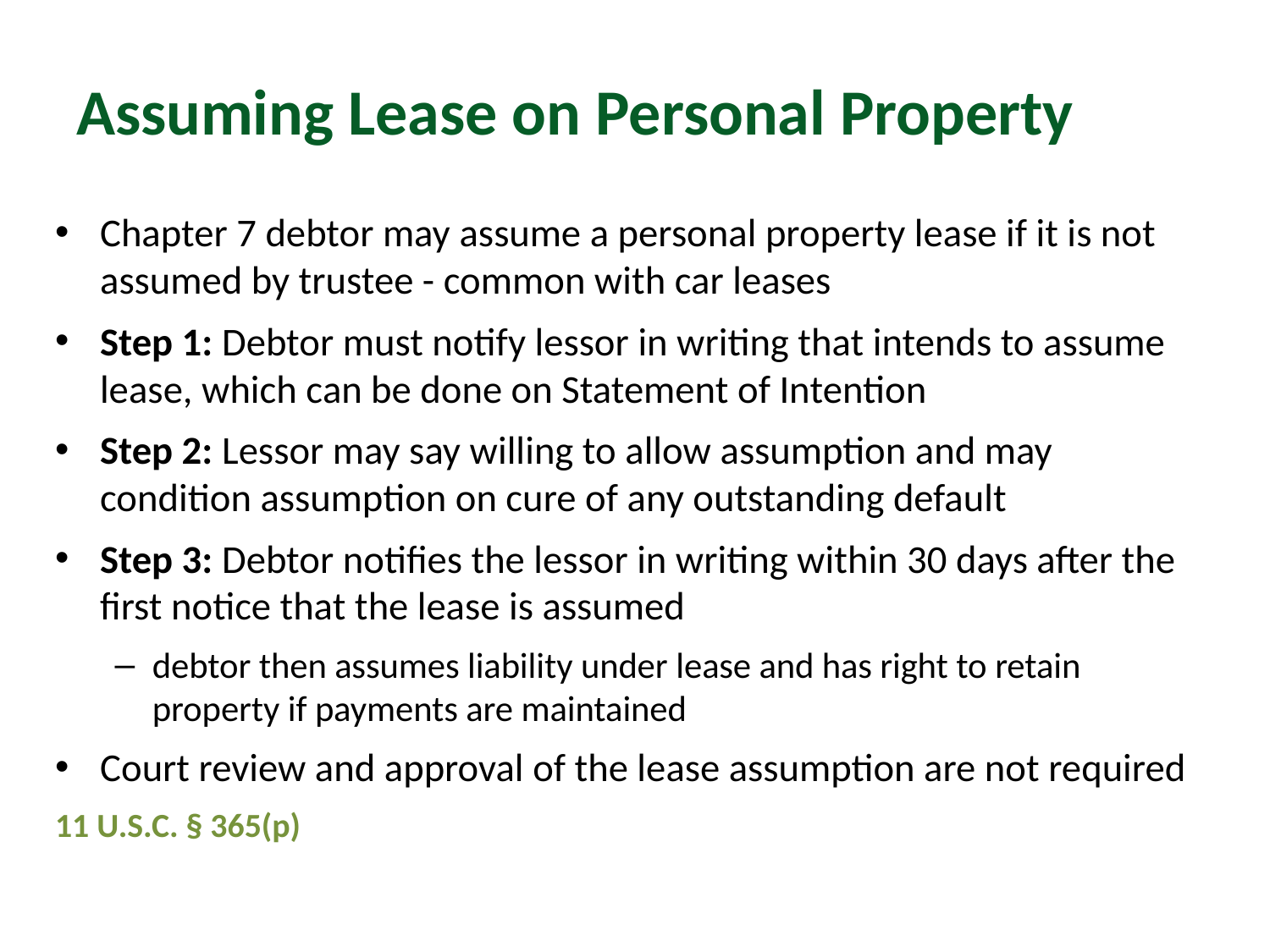

# Assuming Lease on Personal Property
Chapter 7 debtor may assume a personal property lease if it is not assumed by trustee - common with car leases
Step 1: Debtor must notify lessor in writing that intends to assume lease, which can be done on Statement of Intention
Step 2: Lessor may say willing to allow assumption and may condition assumption on cure of any outstanding default
Step 3: Debtor notifies the lessor in writing within 30 days after the first notice that the lease is assumed
debtor then assumes liability under lease and has right to retain property if payments are maintained
Court review and approval of the lease assumption are not required
11 U.S.C. § 365(p)